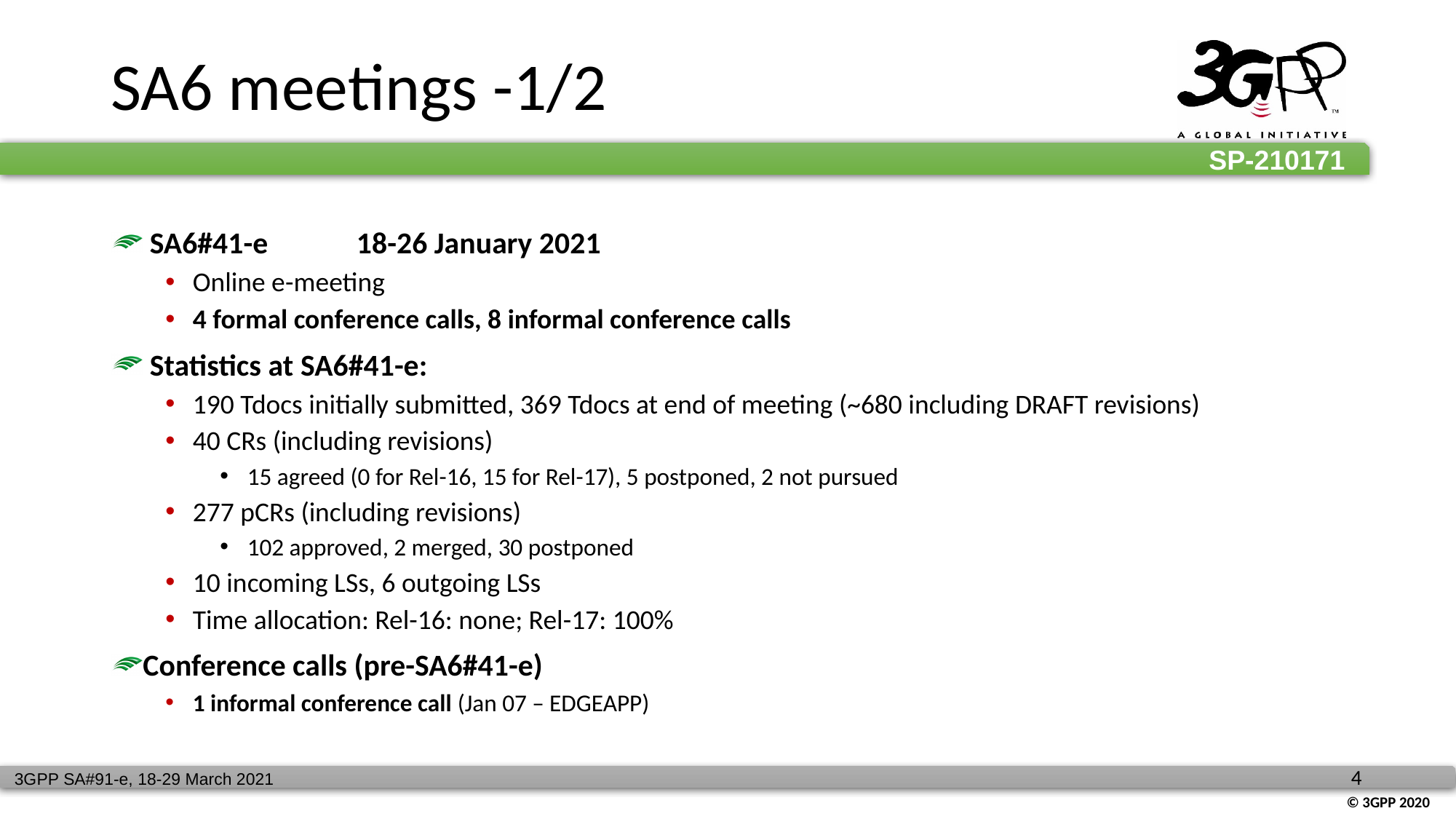

SA6 meetings -1/2
 SA6#41-e	18-26 January 2021
Online e-meeting
4 formal conference calls, 8 informal conference calls
 Statistics at SA6#41-e:
190 Tdocs initially submitted, 369 Tdocs at end of meeting (~680 including DRAFT revisions)
40 CRs (including revisions)
15 agreed (0 for Rel-16, 15 for Rel-17), 5 postponed, 2 not pursued
277 pCRs (including revisions)
102 approved, 2 merged, 30 postponed
10 incoming LSs, 6 outgoing LSs
Time allocation: Rel-16: none; Rel-17: 100%
Conference calls (pre-SA6#41-e)
1 informal conference call (Jan 07 – EDGEAPP)